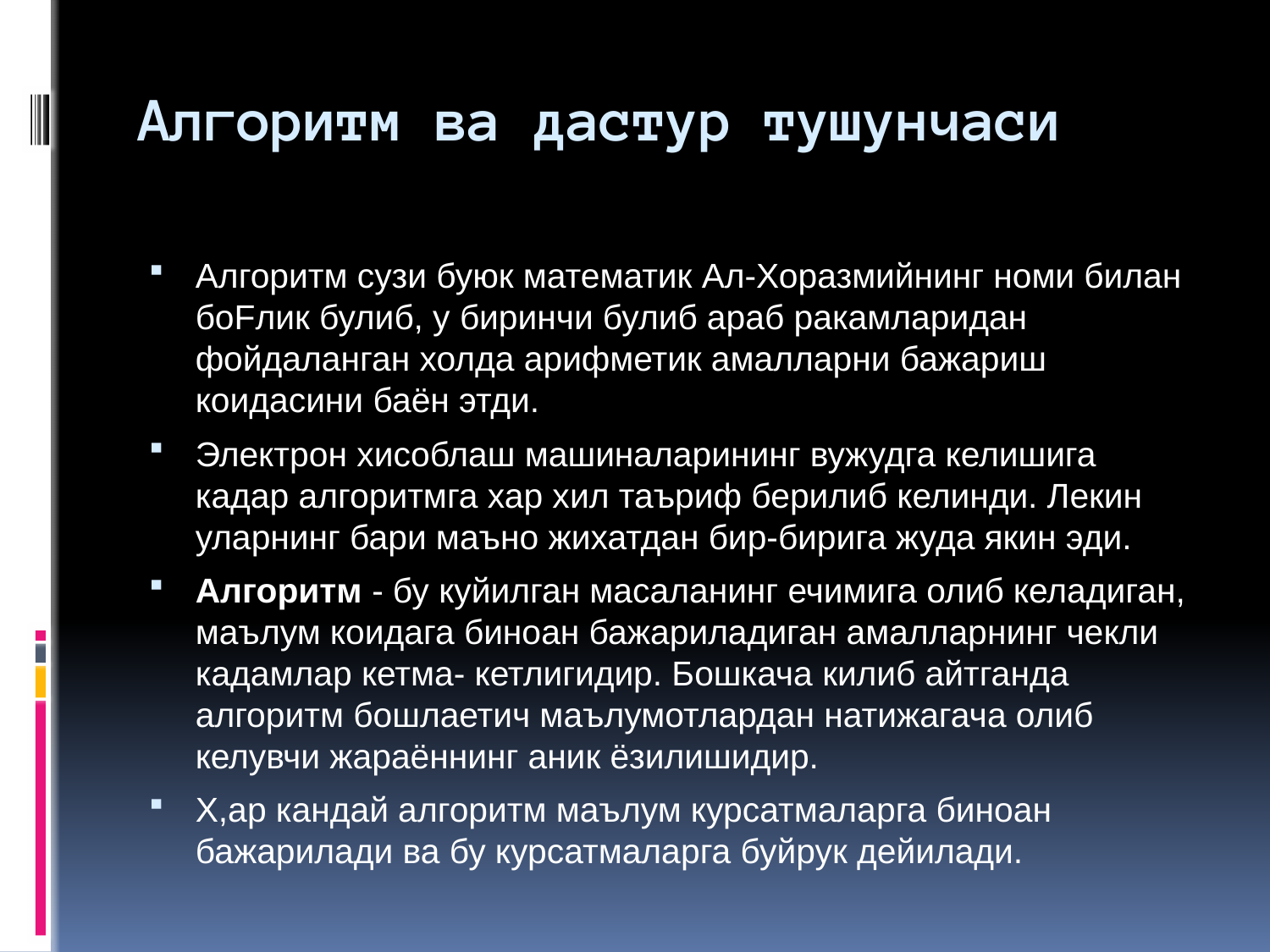

# Алгоритм ва дастур тушунчаси
Алгоритм сузи буюк математик Ал-Хоразмийнинг номи билан боFлик булиб, у биринчи булиб араб ракамларидан фойдаланган холда арифметик амалларни бажариш коидасини баён этди.
Электрон хисоблаш машиналарининг вужудга келишига кадар алгоритмга хар хил таъриф берилиб келинди. Лекин уларнинг бари маъно жихатдан бир-бирига жуда якин эди.
Алгоритм - бу куйилган масаланинг ечимига олиб келадиган, маълум коидага биноан бажариладиган амалларнинг чекли кадамлар кетма- кетлигидир. Бошкача килиб айтганда алгоритм бошлаетич маълумотлардан натижагача олиб келувчи жараённинг аник ёзилишидир.
Х,ар кандай алгоритм маълум курсатмаларга биноан бажарилади ва бу курсатмаларга буйрук дейилади.